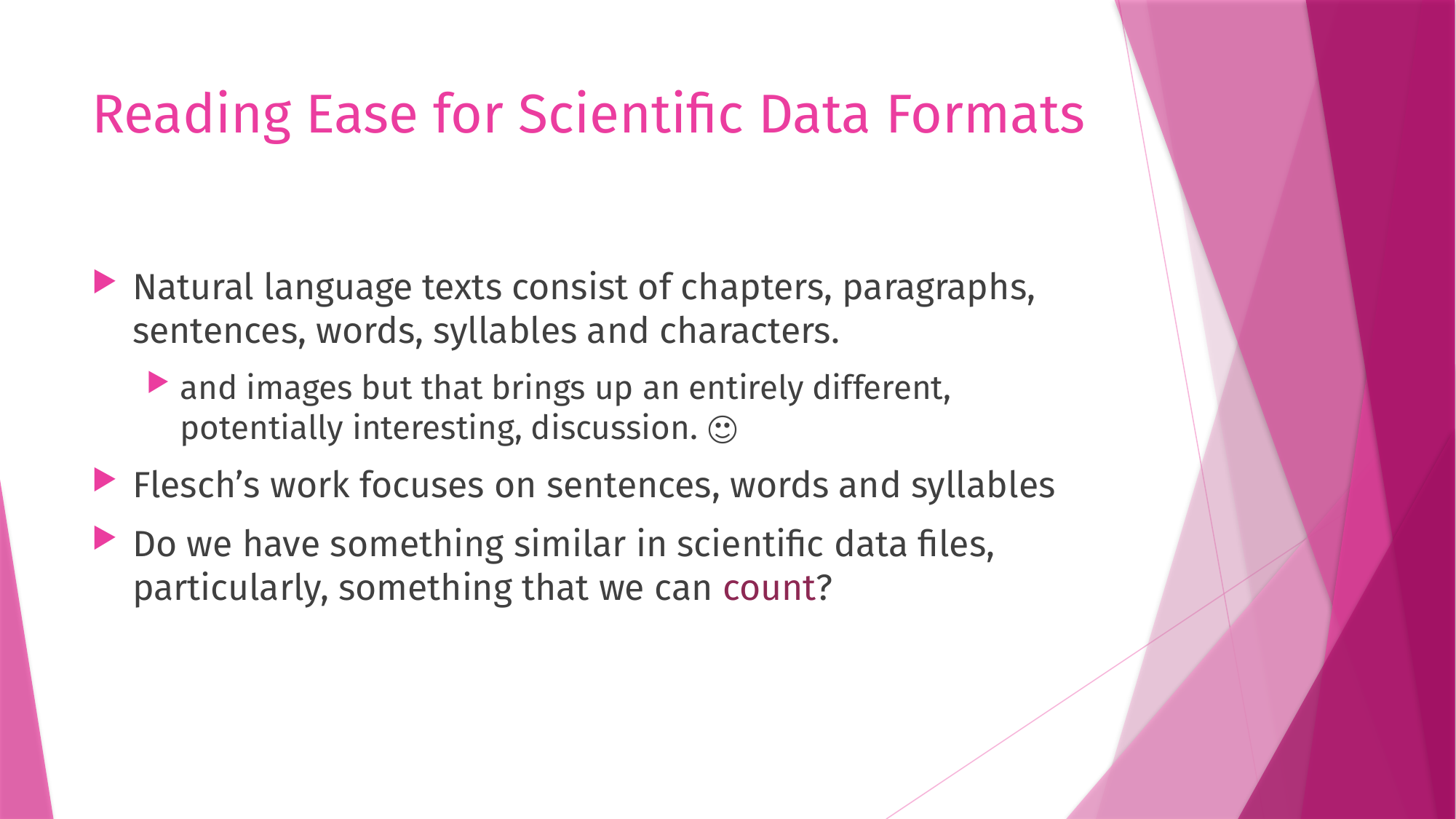

# Reading Ease for Scientific Data Formats
Natural language texts consist of chapters, paragraphs, sentences, words, syllables and characters.
and images but that brings up an entirely different, potentially interesting, discussion. 🙂
Flesch’s work focuses on sentences, words and syllables
Do we have something similar in scientific data files, particularly, something that we can count?